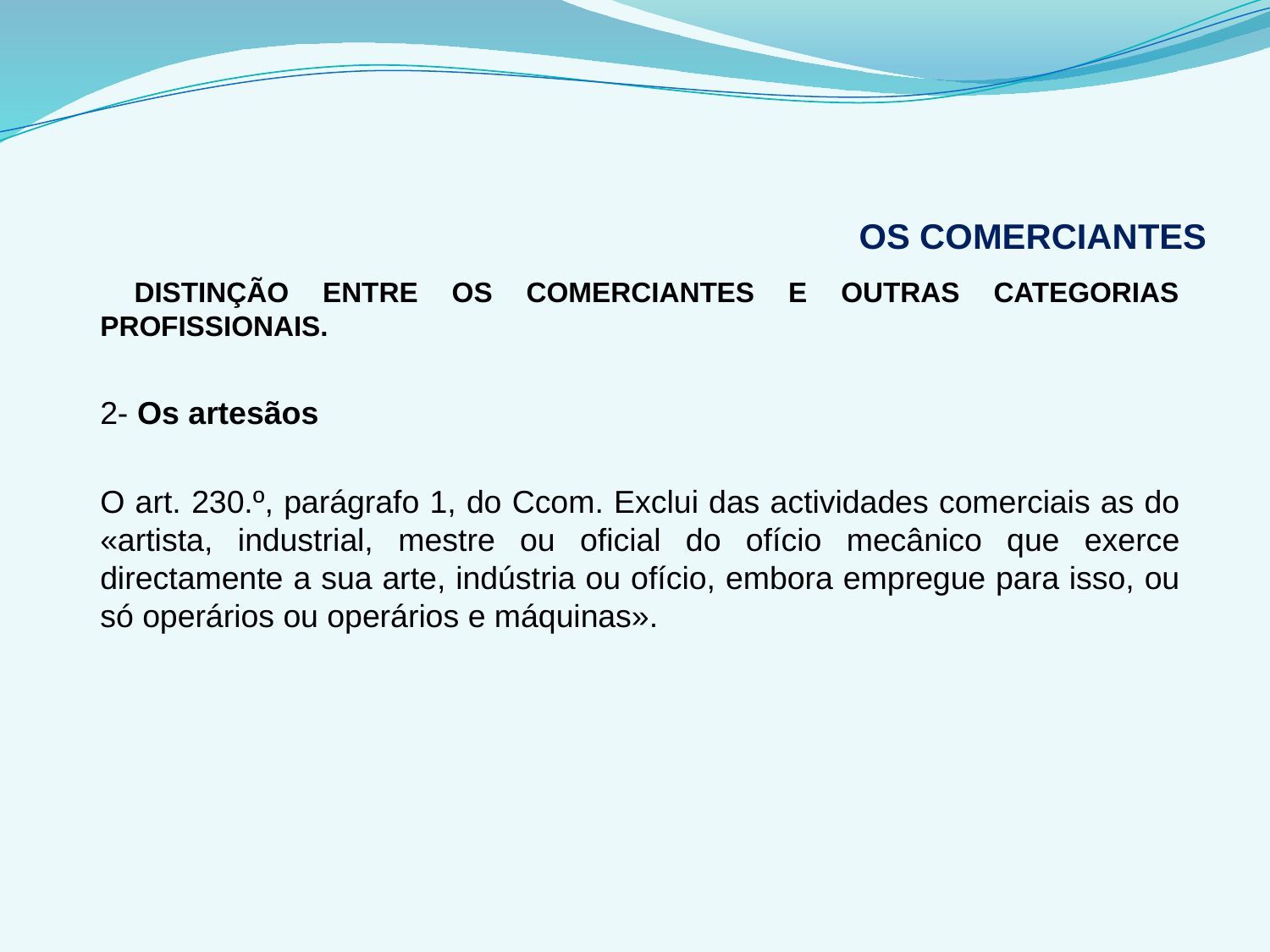

# OS COMERCIANTES
	 DISTINÇÃO ENTRE OS COMERCIANTES E OUTRAS CATEGORIAS PROFISSIONAIS.

	2- Os artesãos

	O art. 230.º, parágrafo 1, do Ccom. Exclui das actividades comerciais as do «artista, industrial, mestre ou oficial do ofício mecânico que exerce directamente a sua arte, indústria ou ofício, embora empregue para isso, ou só operários ou operários e máquinas».